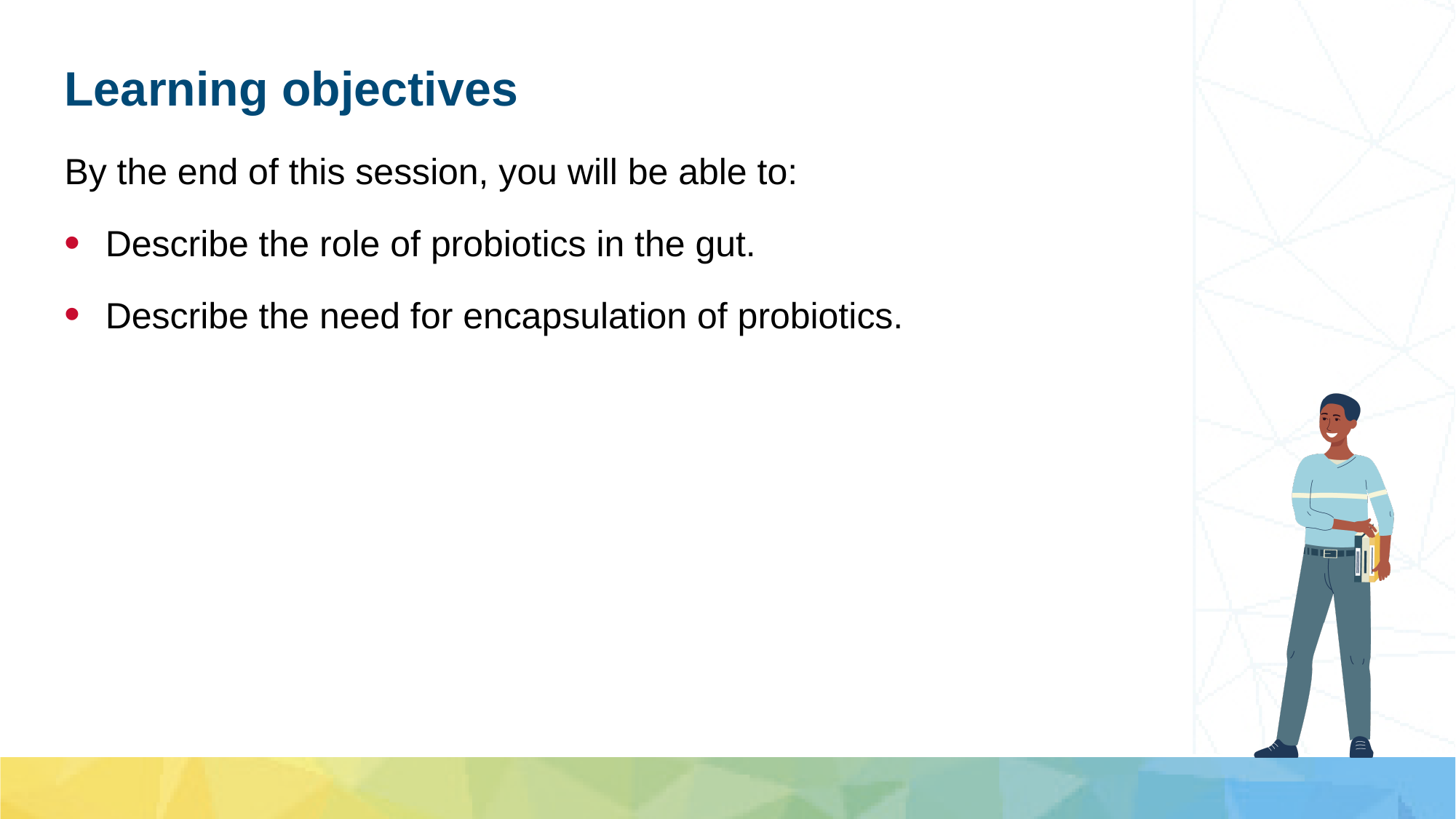

# Learning objectives
By the end of this session, you will be able to:
Describe the role of probiotics in the gut.
Describe the need for encapsulation of probiotics.